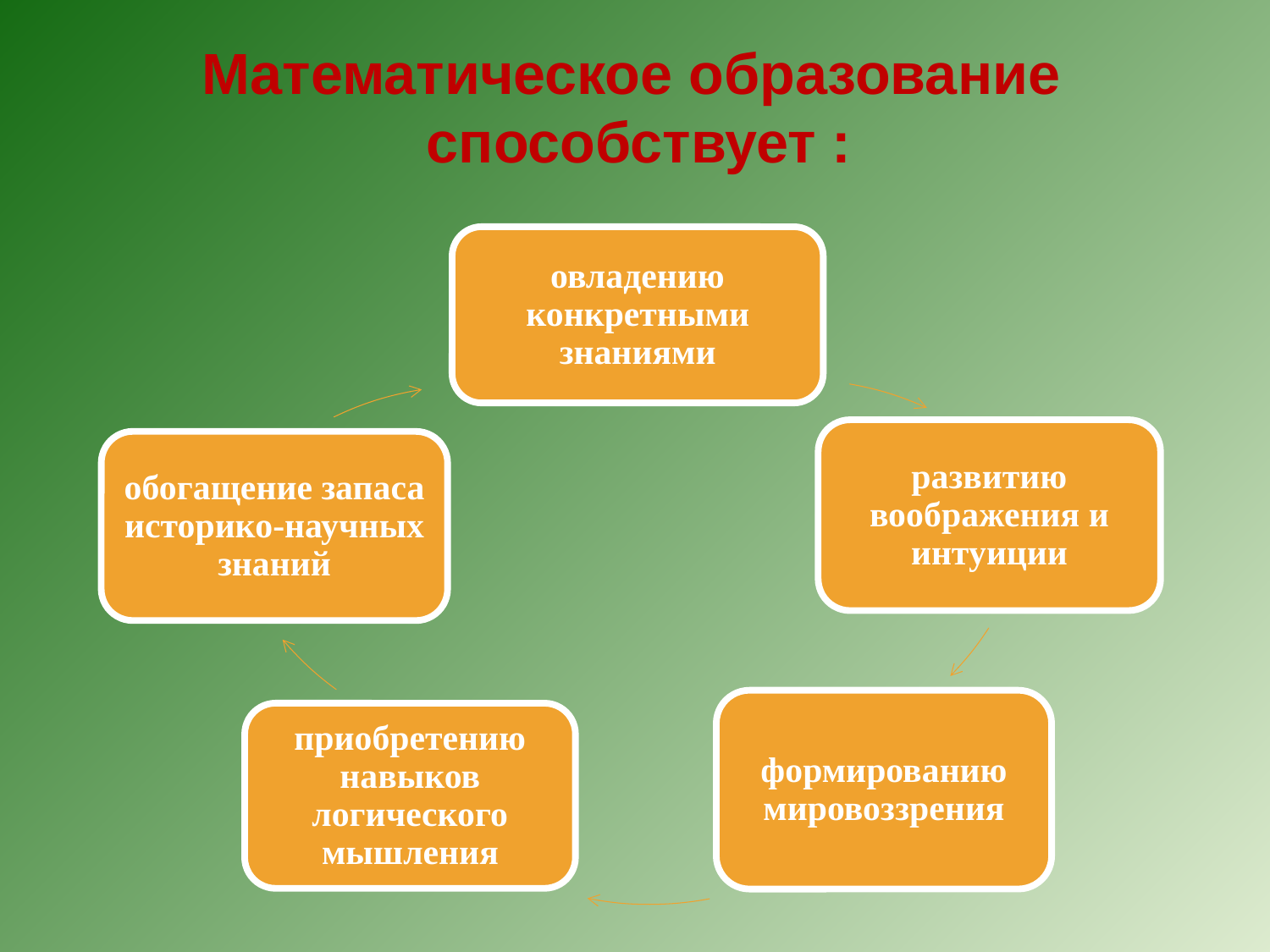

# Математическое образование способствует :
овладению конкретными знаниями
развитию воображения и интуиции
формированию мировоззрения
приобретению навыков логического мышления
обогащение запаса историко-научных знаний